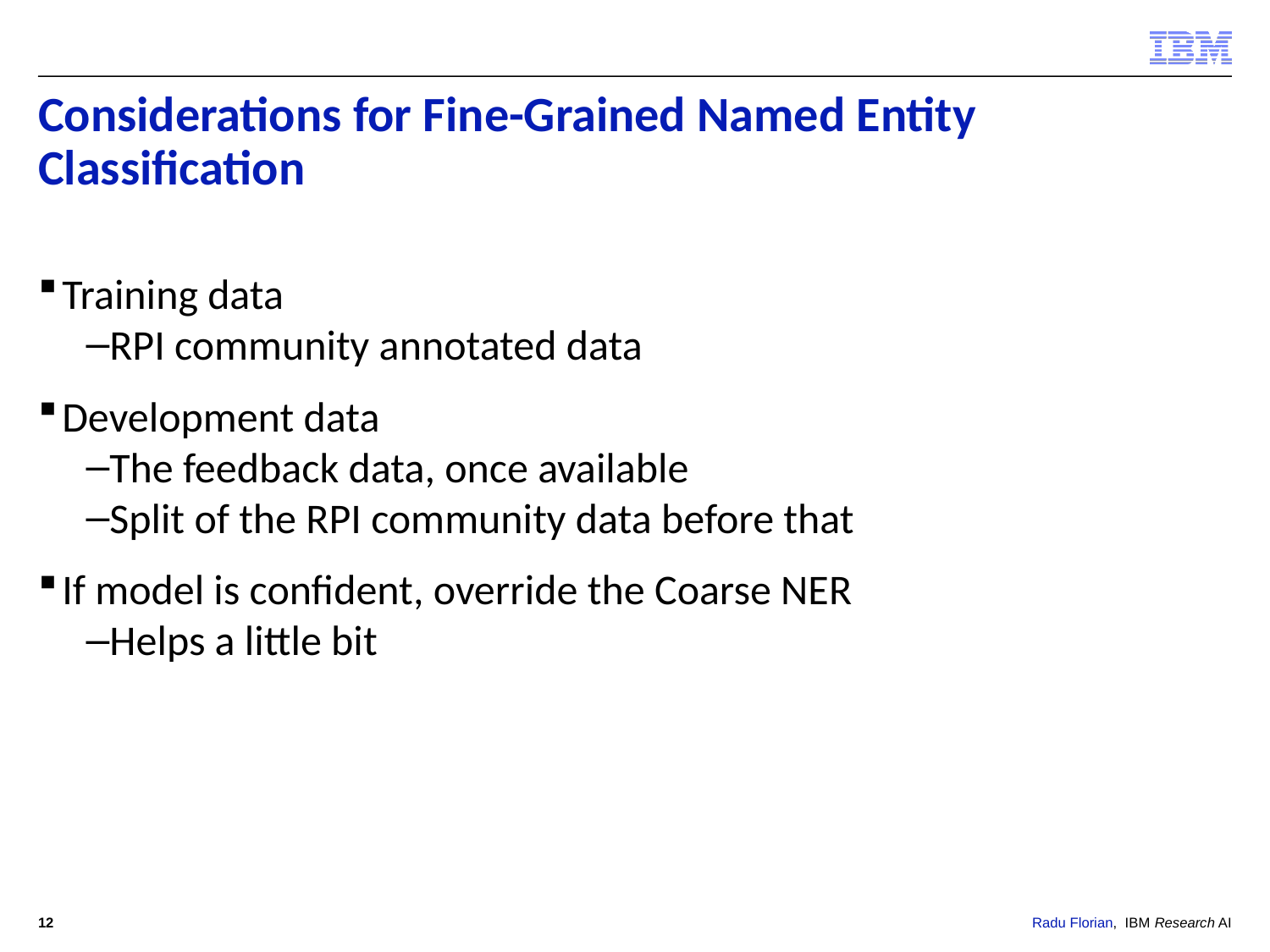

# Considerations for Fine-Grained Named Entity Classification
Training data
RPI community annotated data
Development data
The feedback data, once available
Split of the RPI community data before that
If model is confident, override the Coarse NER
Helps a little bit
12